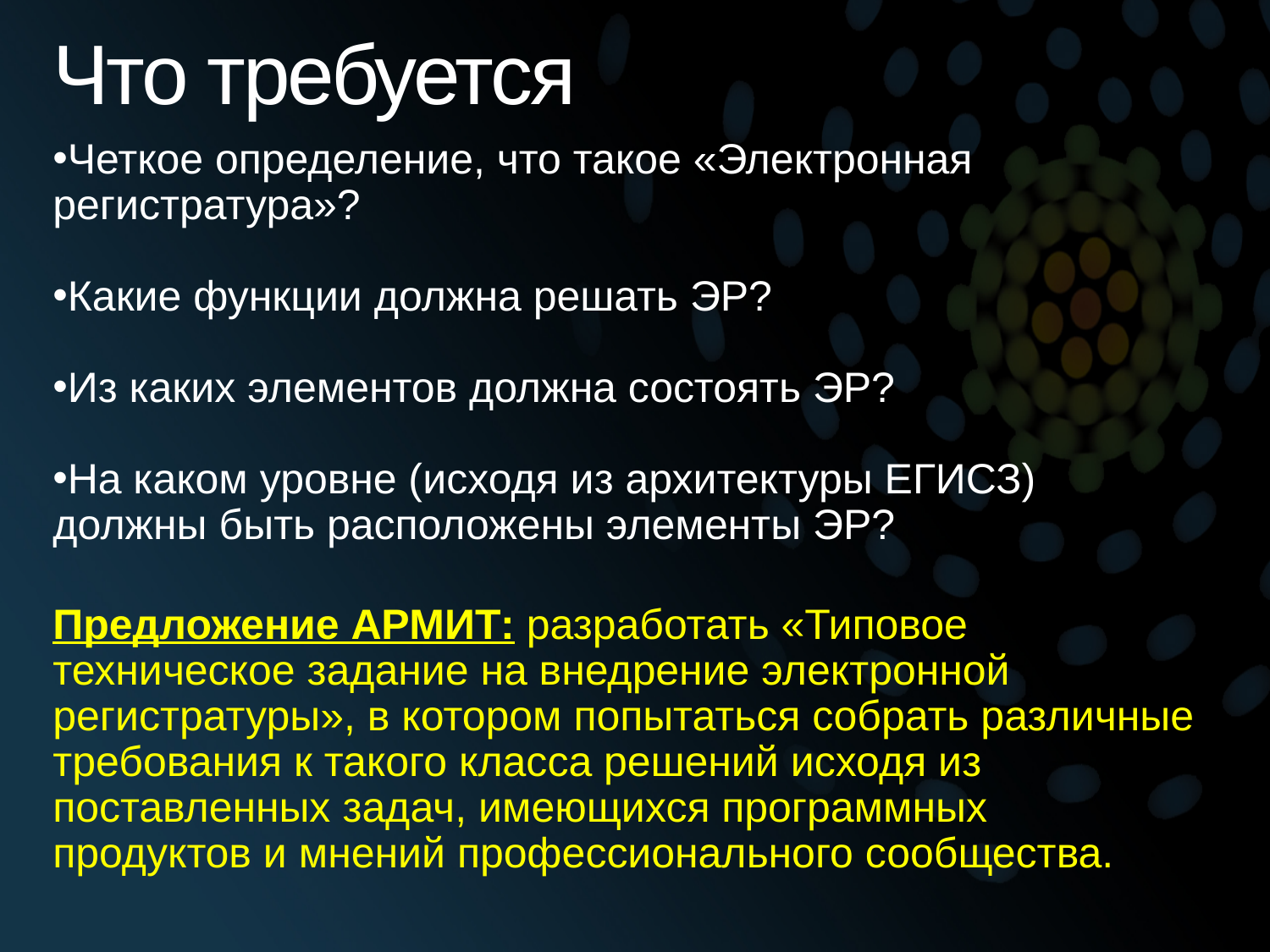

# Что требуется
Четкое определение, что такое «Электронная регистратура»?

Какие функции должна решать ЭР?

Из каких элементов должна состоять ЭР?

На каком уровне (исходя из архитектуры ЕГИСЗ) должны быть расположены элементы ЭР?
Предложение АРМИТ: разработать «Типовое техническое задание на внедрение электронной регистратуры», в котором попытаться собрать различные требования к такого класса решений исходя из поставленных задач, имеющихся программных продуктов и мнений профессионального сообщества.